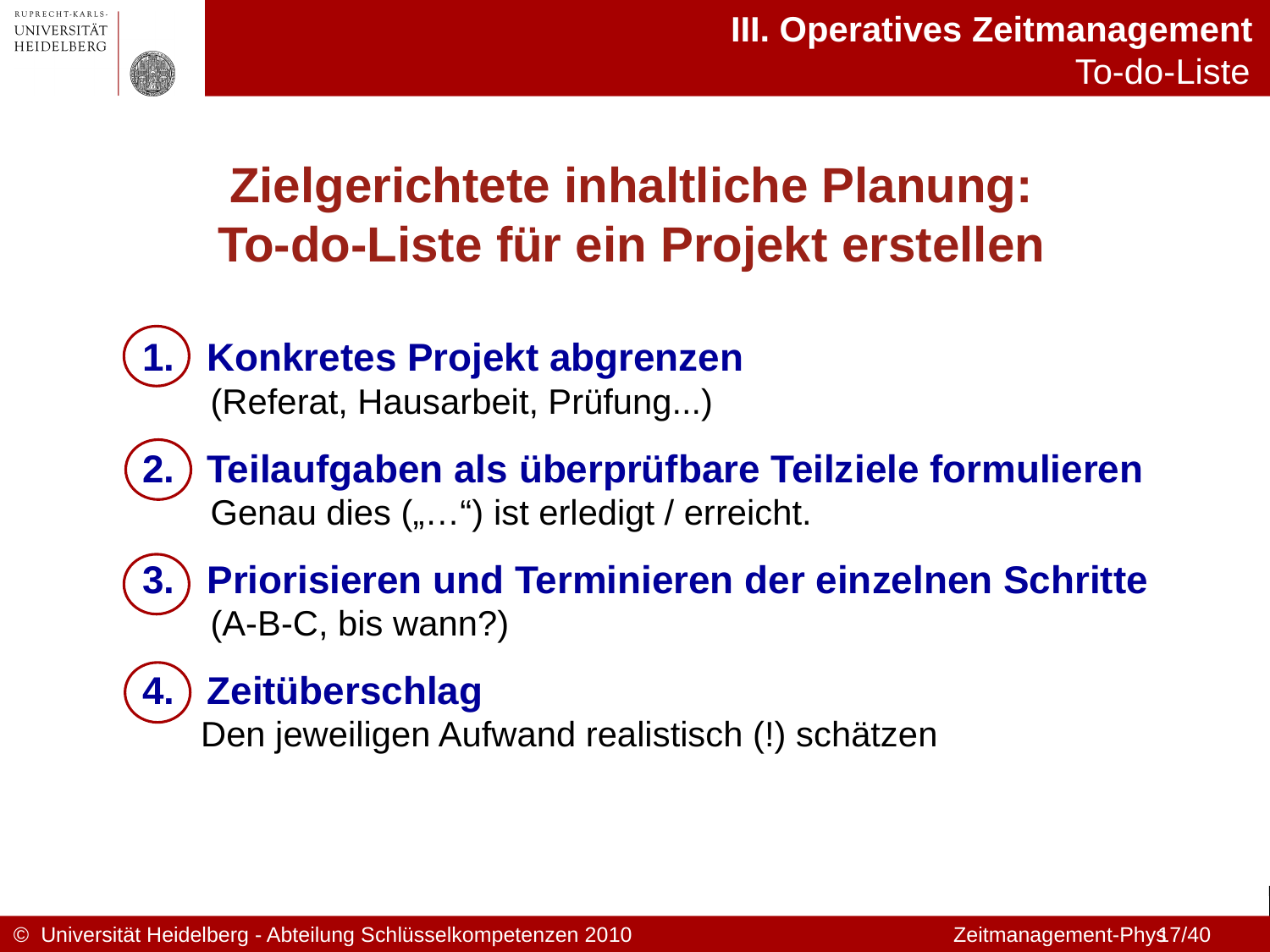

III. Operatives Zeitmanagement
To-do-Liste
Zielgerichtete inhaltliche Planung:
To-do-Liste für ein Projekt erstellen
1.   Konkretes Projekt abgrenzen
       (Referat, Hausarbeit, Prüfung...)
2.   Teilaufgaben als überprüfbare Teilziele formulieren
       Genau dies („…“) ist erledigt / erreicht.
3.   Priorisieren und Terminieren der einzelnen Schritte
       (A-B-C, bis wann?)
4.   Zeitüberschlag
      Den jeweiligen Aufwand realistisch (!) schätzen